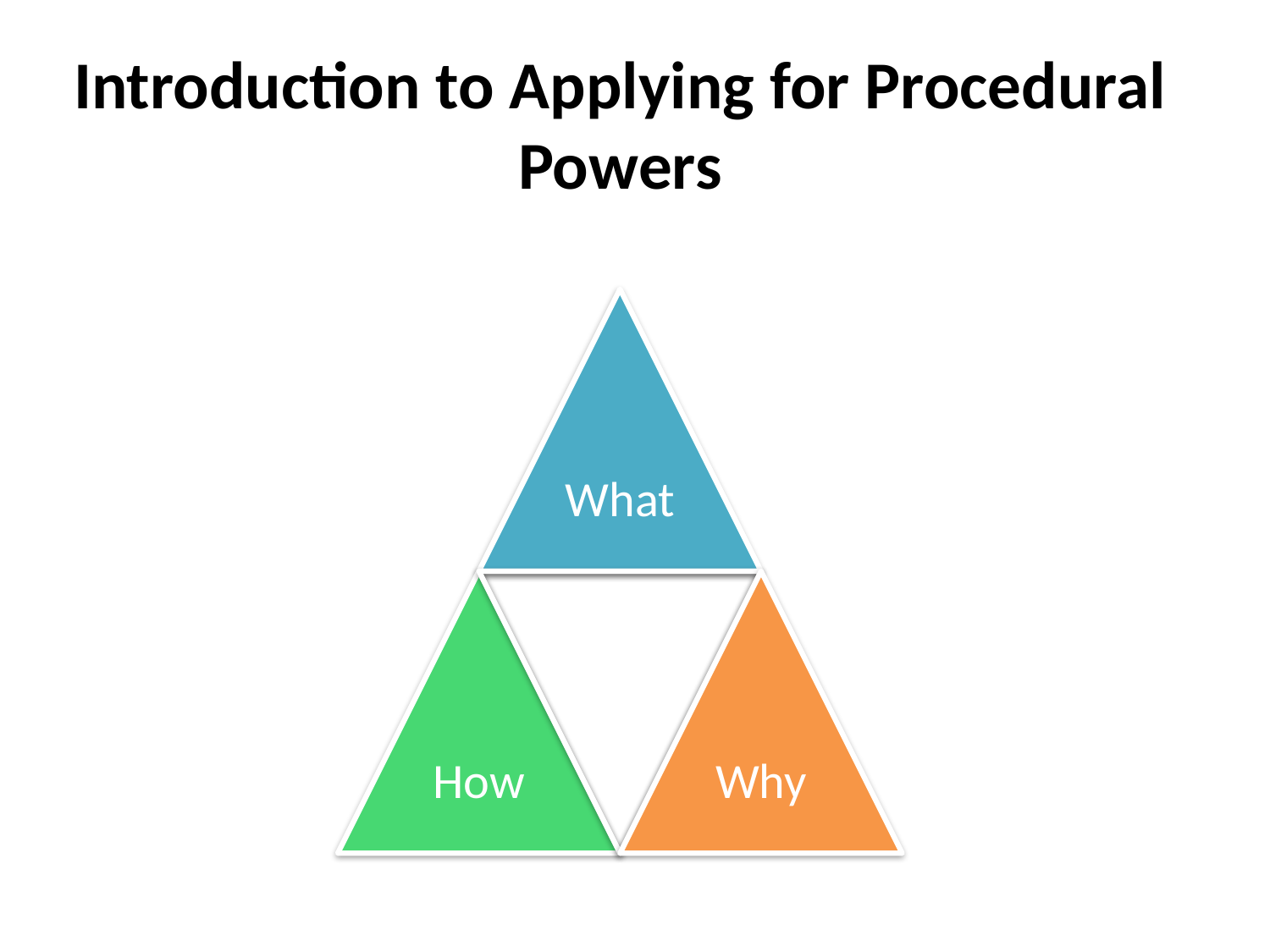

# Introduction to Applying for Procedural Powers
What
How

Why